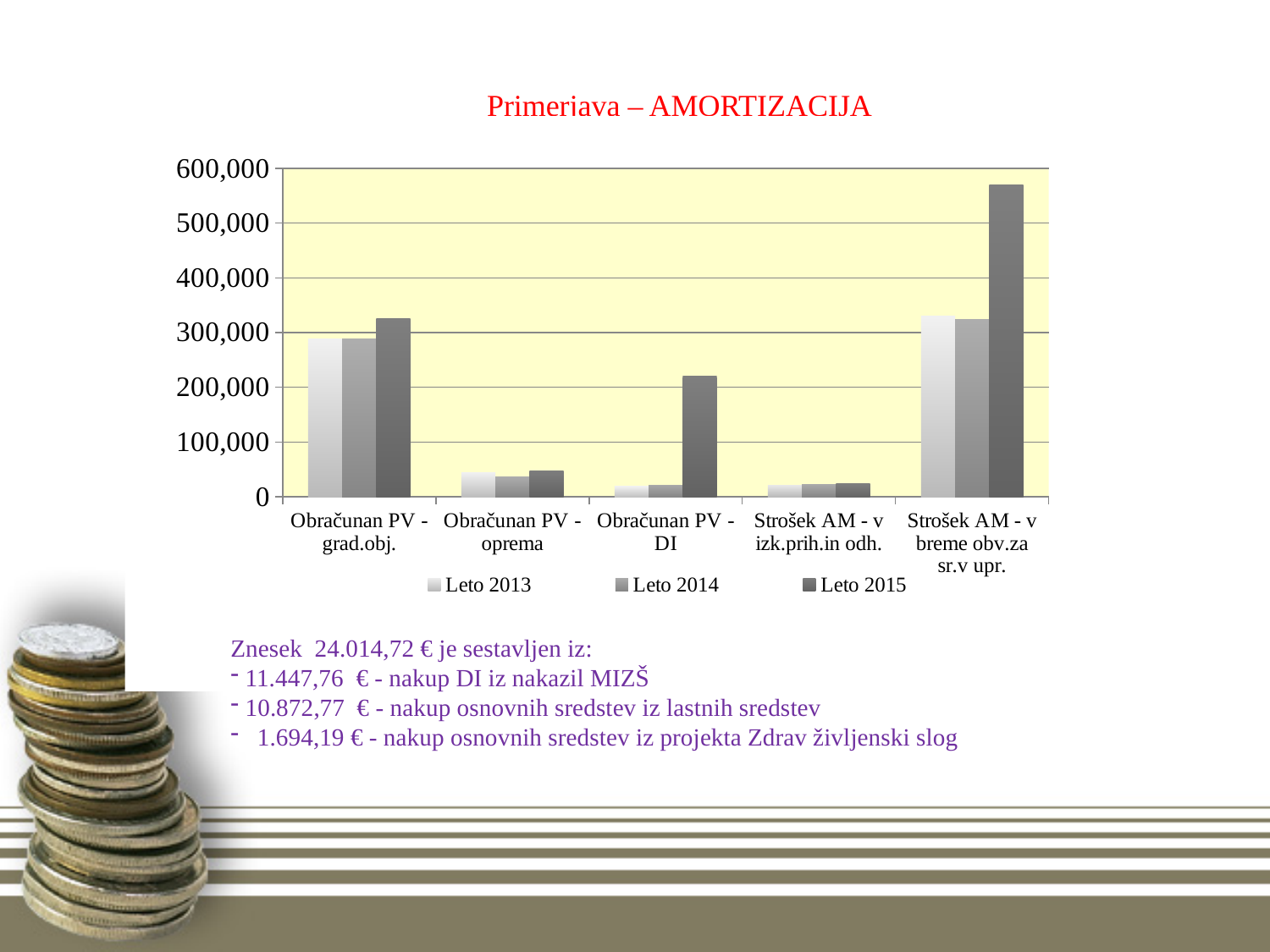

# Primerjava – AMORTIZACIJA

### Chart

| Category | Leto 2013 | Leto 2014 | Leto 2015 |
|---|---|---|---|
| Obračunan PV - grad.obj. | 288579.0 | 288991.0 | 326038.0 |
| Obračunan PV - oprema | 43964.0 | 36791.0 | 47133.0 |
| Obračunan PV - DI | 18654.0 | 21540.0 | 219873.0 |
| Strošek AM - v izk.prih.in odh. | 21609.0 | 22689.0 | 24015.0 |
| Strošek AM - v breme obv.za sr.v upr. | 329588.0 | 324633.0 | 569029.0 |
Znesek  24.014,72 € je sestavljen iz:
 11.447,76  € - nakup DI iz nakazil MIZŠ
 10.872,77  € - nakup osnovnih sredstev iz lastnih sredstev
   1.694,19 € - nakup osnovnih sredstev iz projekta Zdrav življenski slog